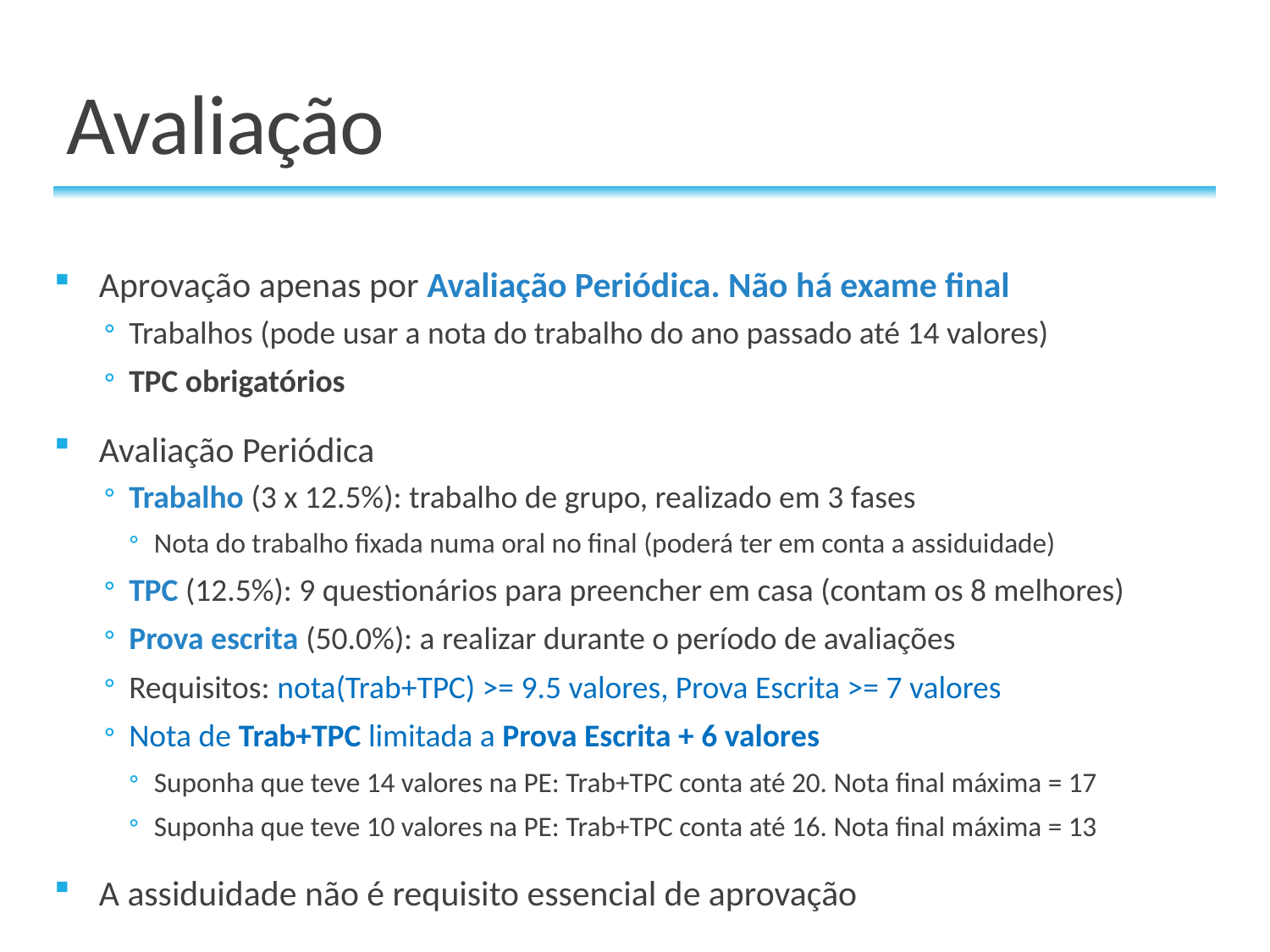

# Avaliação
Aprovação apenas por Avaliação Periódica. Não há exame final
Trabalhos (pode usar a nota do trabalho do ano passado até 14 valores)
TPC obrigatórios
Avaliação Periódica
Trabalho (3 x 12.5%): trabalho de grupo, realizado em 3 fases
Nota do trabalho fixada numa oral no final (poderá ter em conta a assiduidade)
TPC (12.5%): 9 questionários para preencher em casa (contam os 8 melhores)
Prova escrita (50.0%): a realizar durante o período de avaliações
Requisitos: nota(Trab+TPC) >= 9.5 valores, Prova Escrita >= 7 valores
Nota de Trab+TPC limitada a Prova Escrita + 6 valores
Suponha que teve 14 valores na PE: Trab+TPC conta até 20. Nota final máxima = 17
Suponha que teve 10 valores na PE: Trab+TPC conta até 16. Nota final máxima = 13
A assiduidade não é requisito essencial de aprovação